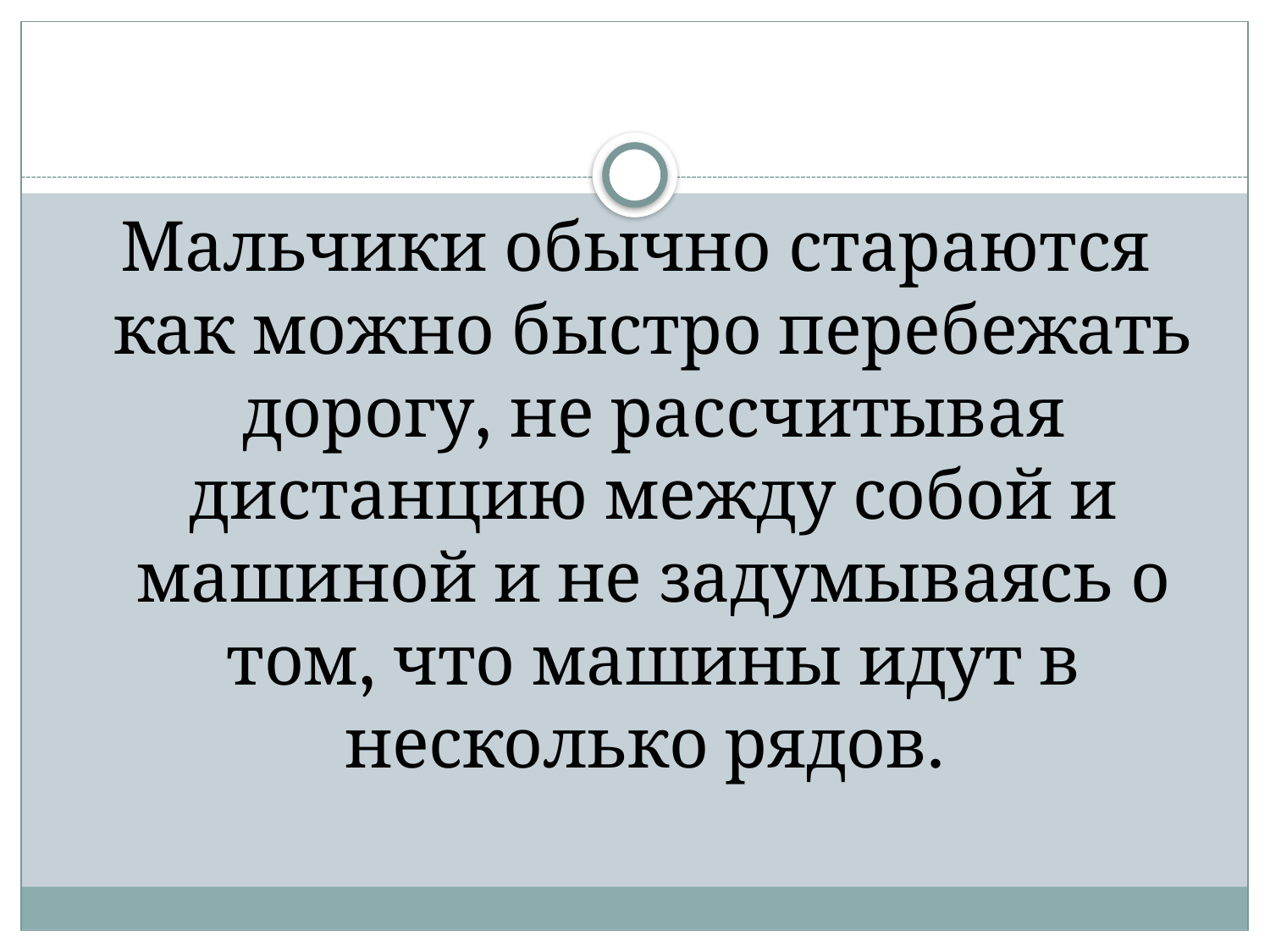

#

Мальчики обычно стараются как можно быстро перебежать дорогу, не рассчитывая дистанцию между собой и машиной и не задумываясь о том, что машины идут в несколько рядов.